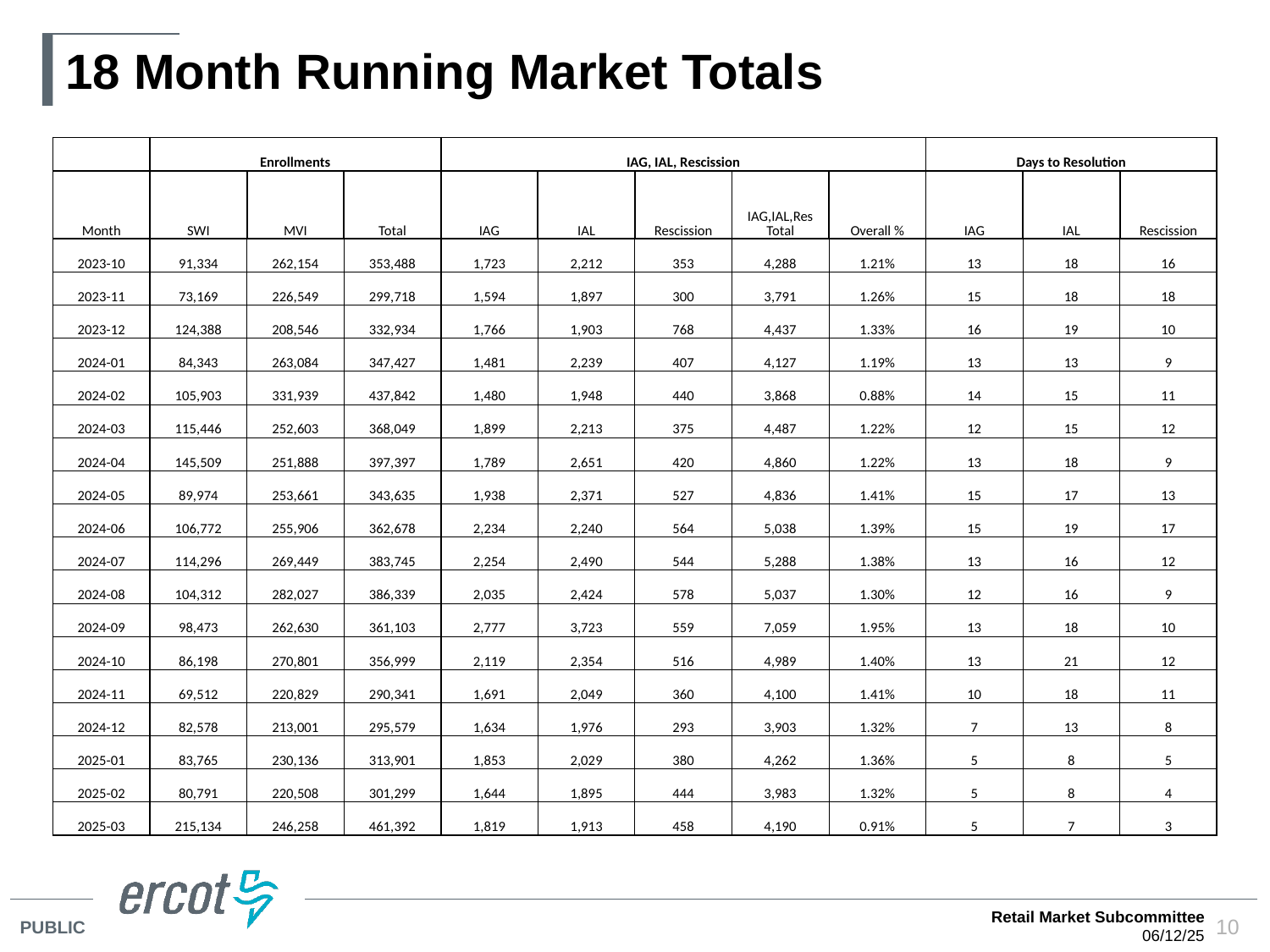

# 18 Month Running Market Totals
|  | Enrollments |  |  | IAG, IAL, Rescission |  |  |  |  | Days to Resolution |  |  |
| --- | --- | --- | --- | --- | --- | --- | --- | --- | --- | --- | --- |
| Month | SWI | MVI | Total | IAG | IAL | Rescission | IAG,IAL,Res Total | Overall % | IAG | IAL | Rescission |
| 2023-10 | 91,334 | 262,154 | 353,488 | 1,723 | 2,212 | 353 | 4,288 | 1.21% | 13 | 18 | 16 |
| 2023-11 | 73,169 | 226,549 | 299,718 | 1,594 | 1,897 | 300 | 3,791 | 1.26% | 15 | 18 | 18 |
| 2023-12 | 124,388 | 208,546 | 332,934 | 1,766 | 1,903 | 768 | 4,437 | 1.33% | 16 | 19 | 10 |
| 2024-01 | 84,343 | 263,084 | 347,427 | 1,481 | 2,239 | 407 | 4,127 | 1.19% | 13 | 13 | 9 |
| 2024-02 | 105,903 | 331,939 | 437,842 | 1,480 | 1,948 | 440 | 3,868 | 0.88% | 14 | 15 | 11 |
| 2024-03 | 115,446 | 252,603 | 368,049 | 1,899 | 2,213 | 375 | 4,487 | 1.22% | 12 | 15 | 12 |
| 2024-04 | 145,509 | 251,888 | 397,397 | 1,789 | 2,651 | 420 | 4,860 | 1.22% | 13 | 18 | 9 |
| 2024-05 | 89,974 | 253,661 | 343,635 | 1,938 | 2,371 | 527 | 4,836 | 1.41% | 15 | 17 | 13 |
| 2024-06 | 106,772 | 255,906 | 362,678 | 2,234 | 2,240 | 564 | 5,038 | 1.39% | 15 | 19 | 17 |
| 2024-07 | 114,296 | 269,449 | 383,745 | 2,254 | 2,490 | 544 | 5,288 | 1.38% | 13 | 16 | 12 |
| 2024-08 | 104,312 | 282,027 | 386,339 | 2,035 | 2,424 | 578 | 5,037 | 1.30% | 12 | 16 | 9 |
| 2024-09 | 98,473 | 262,630 | 361,103 | 2,777 | 3,723 | 559 | 7,059 | 1.95% | 13 | 18 | 10 |
| 2024-10 | 86,198 | 270,801 | 356,999 | 2,119 | 2,354 | 516 | 4,989 | 1.40% | 13 | 21 | 12 |
| 2024-11 | 69,512 | 220,829 | 290,341 | 1,691 | 2,049 | 360 | 4,100 | 1.41% | 10 | 18 | 11 |
| 2024-12 | 82,578 | 213,001 | 295,579 | 1,634 | 1,976 | 293 | 3,903 | 1.32% | 7 | 13 | 8 |
| 2025-01 | 83,765 | 230,136 | 313,901 | 1,853 | 2,029 | 380 | 4,262 | 1.36% | 5 | 8 | 5 |
| 2025-02 | 80,791 | 220,508 | 301,299 | 1,644 | 1,895 | 444 | 3,983 | 1.32% | 5 | 8 | 4 |
| 2025-03 | 215,134 | 246,258 | 461,392 | 1,819 | 1,913 | 458 | 4,190 | 0.91% | 5 | 7 | 3 |
Retail Market Subcommittee
06/12/25
10